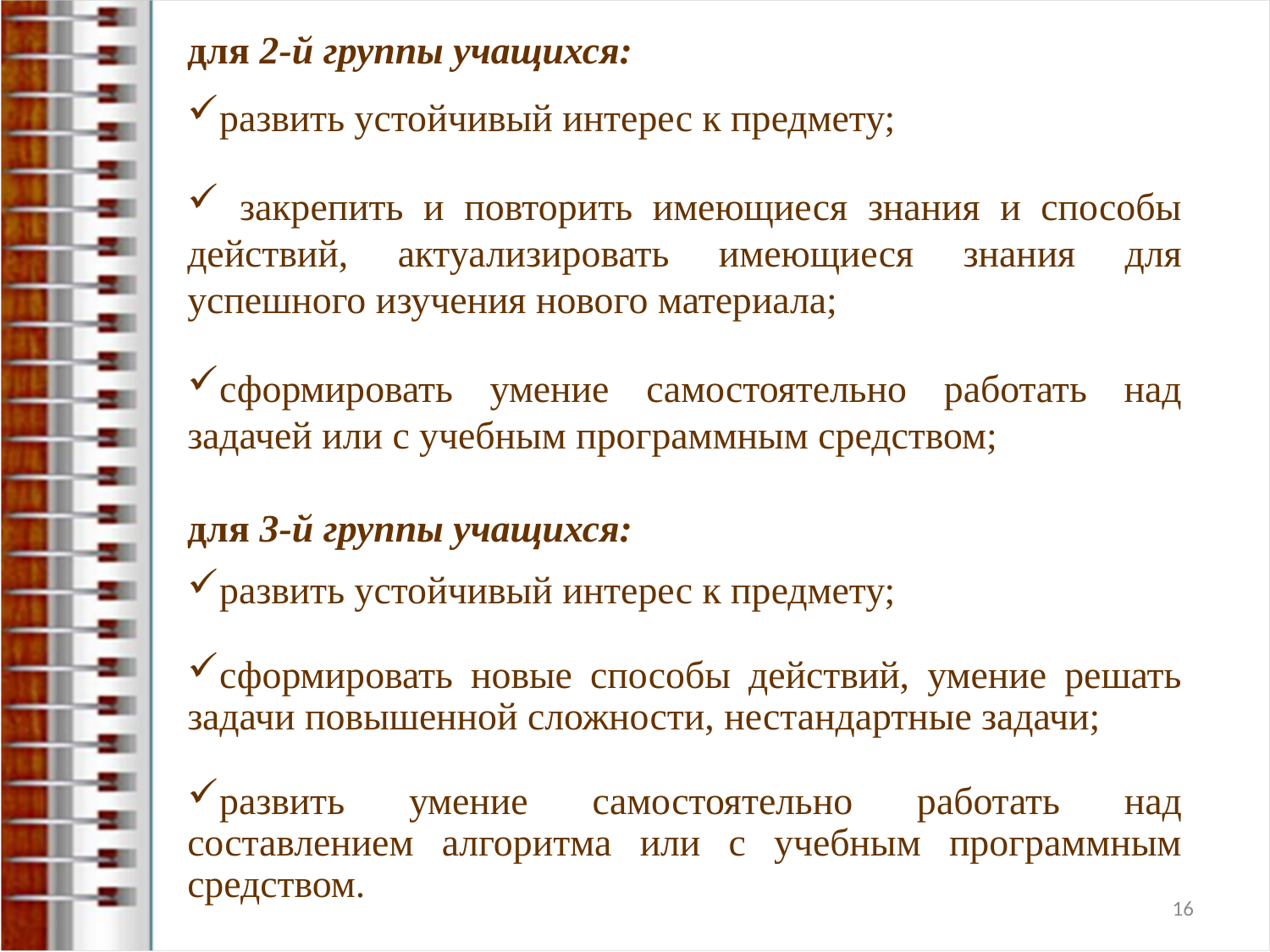

для 2-й группы учащихся:
развить устойчивый интерес к предмету;
 закрепить и повторить имеющиеся знания и способы действий, актуализировать имеющиеся знания для успешного изучения нового материала;
сформировать умение самостоятельно работать над задачей или с учебным программным средством;

для 3-й группы учащихся:
развить устойчивый интерес к предмету;
сформировать новые способы действий, умение решать задачи повышенной сложности, нестандартные задачи;
развить умение самостоятельно работать над составлением алгоритма или с учебным программным средством.

16